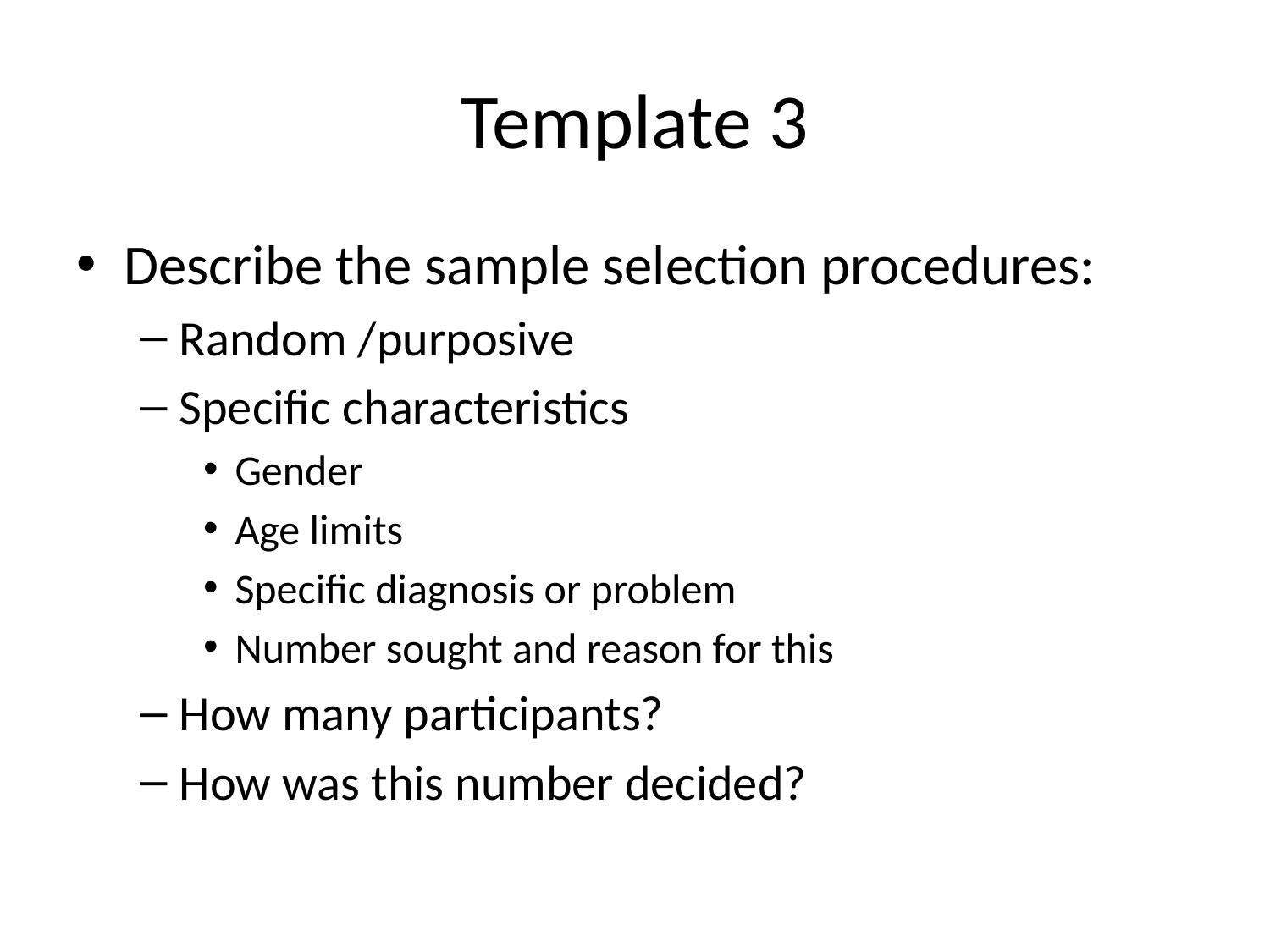

# Template 3
Describe the sample selection procedures:
Random /purposive
Specific characteristics
Gender
Age limits
Specific diagnosis or problem
Number sought and reason for this
How many participants?
How was this number decided?